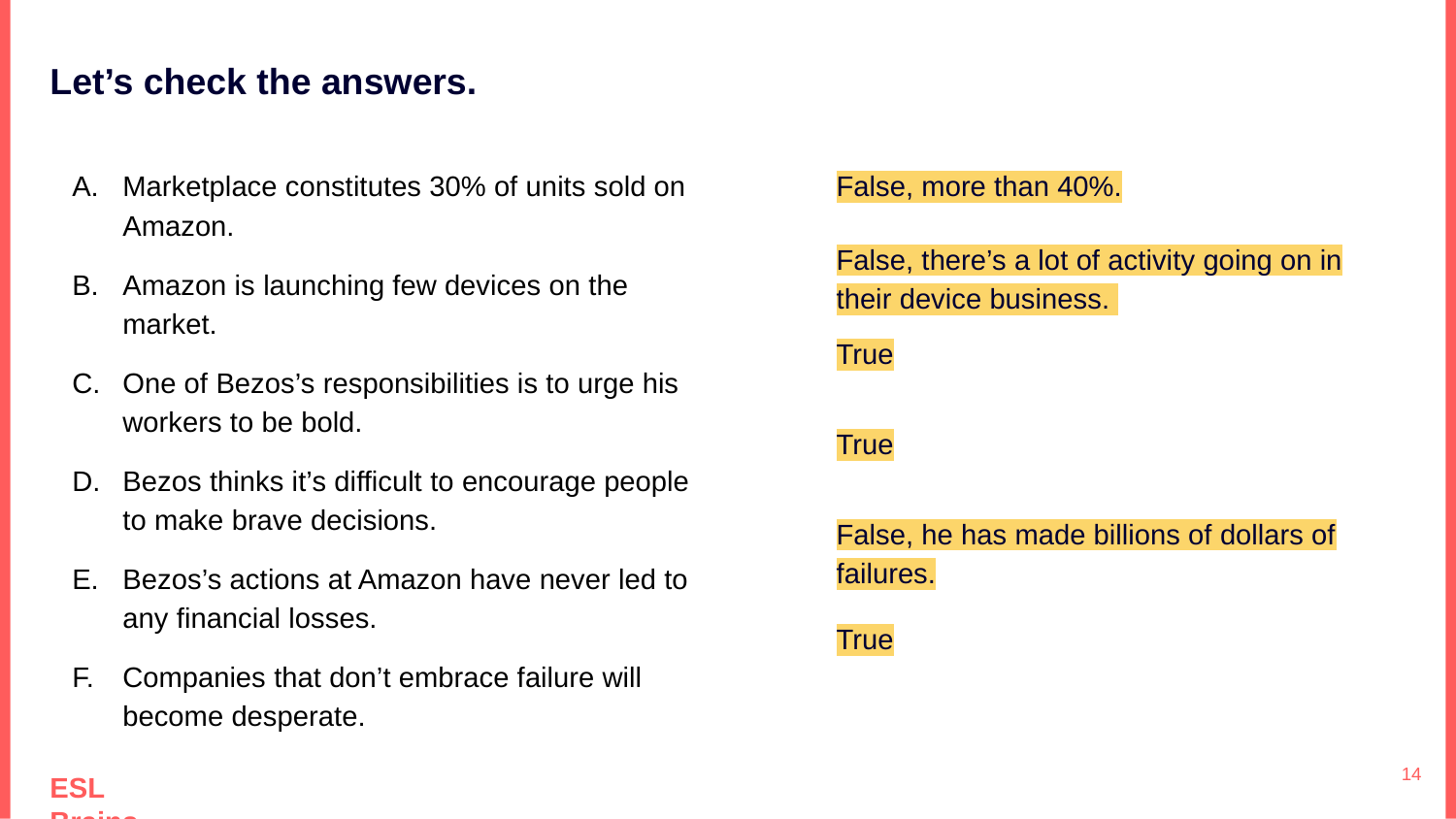

Let’s check the answers.

Marketplace constitutes 30% of units sold on Amazon.
Amazon is launching few devices on the market.
One of Bezos’s responsibilities is to urge his workers to be bold.
Bezos thinks it’s difficult to encourage people to make brave decisions.
Bezos’s actions at Amazon have never led to any financial losses.
Companies that don’t embrace failure will become desperate.
False, more than 40%.

False, there’s a lot of activity going on in their device business.

True

True

False, he has made billions of dollars of failures.

True
14